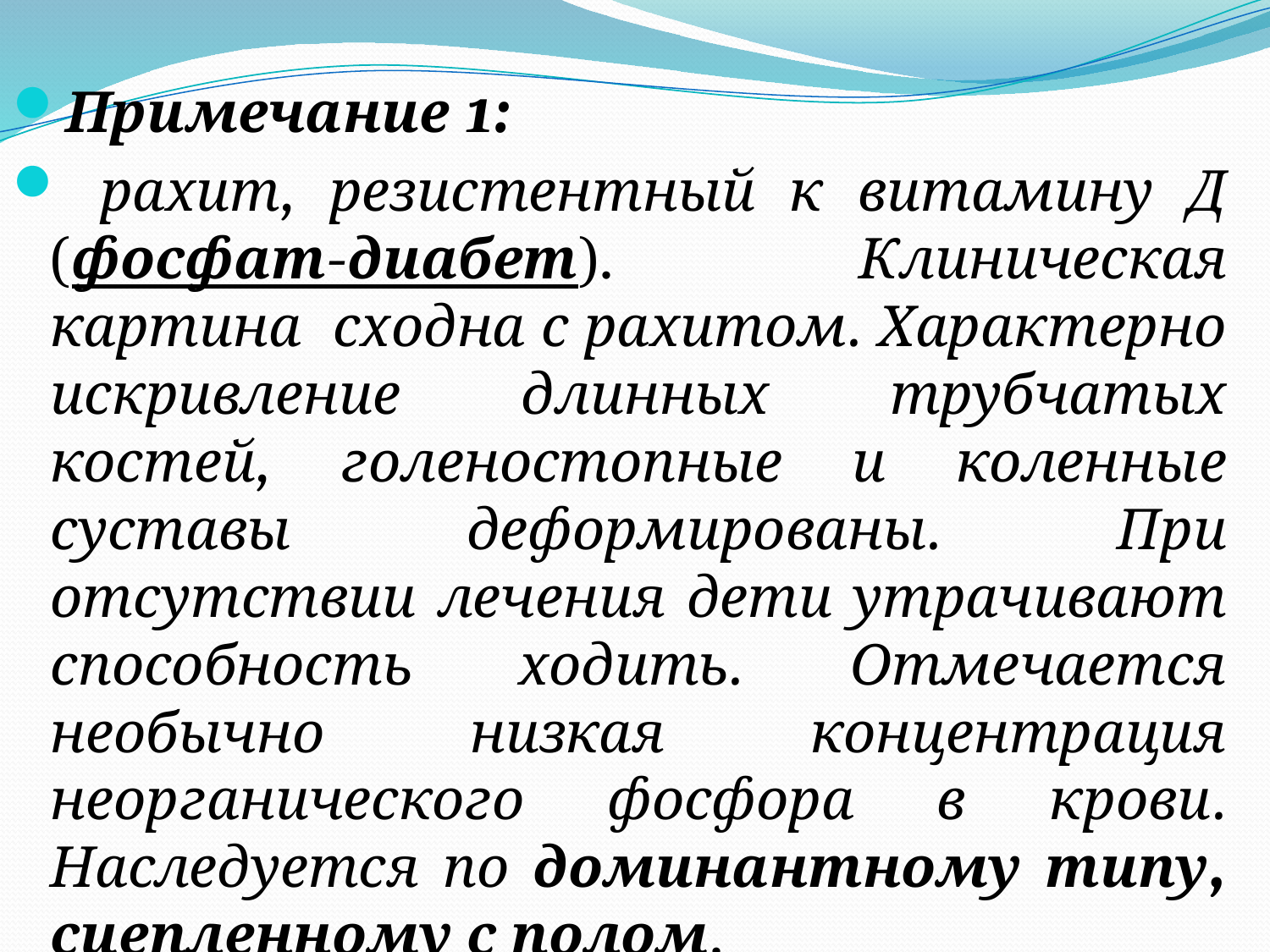

Примечание 1:
 рахит, резистентный к витамину Д (фосфат-диабет). Клиническая картина  сходна с рахитом. Характерно искривление длинных трубчатых костей, голеностопные и коленные суставы деформированы. При отсутствии лечения дети утрачивают способность ходить. Отмечается необычно низкая концентрация неорганического фосфора в крови. Наследуется по доминантному типу, сцепленному с полом.